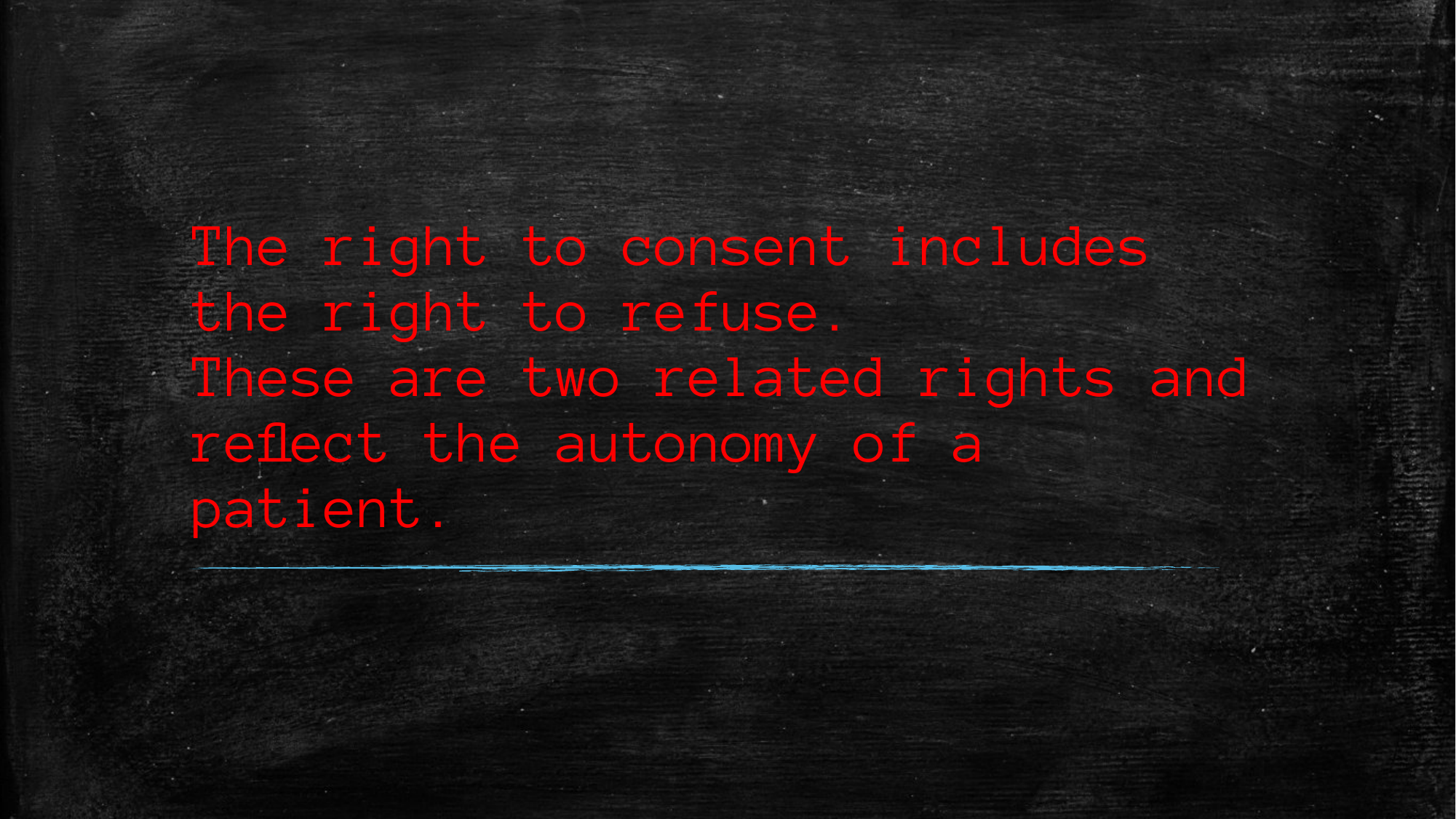

# The right to consent includes the right to refuse. These are two related rights and reﬂect the autonomy of a patient.